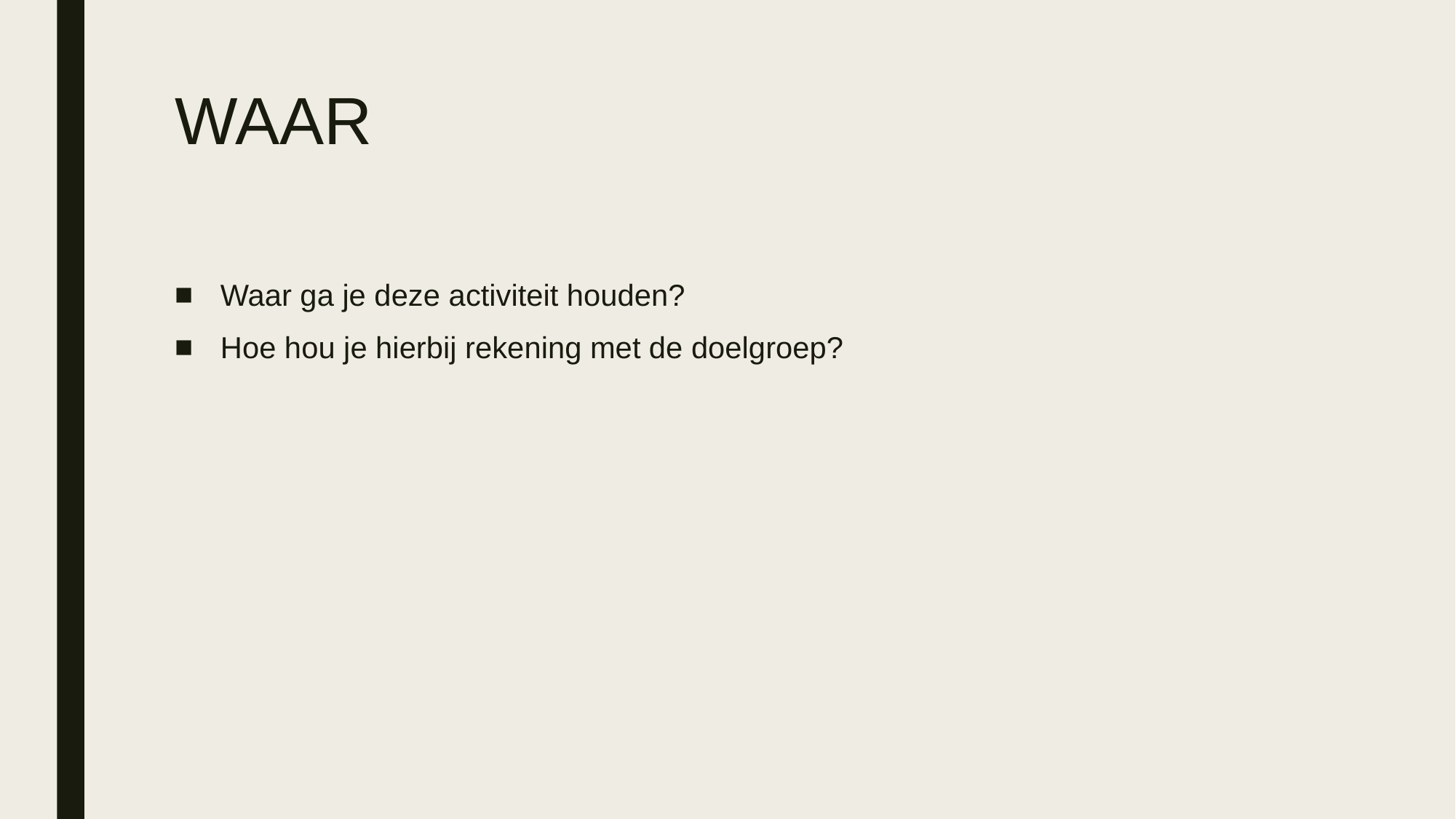

# WAAR
Waar ga je deze activiteit houden?
Hoe hou je hierbij rekening met de doelgroep?